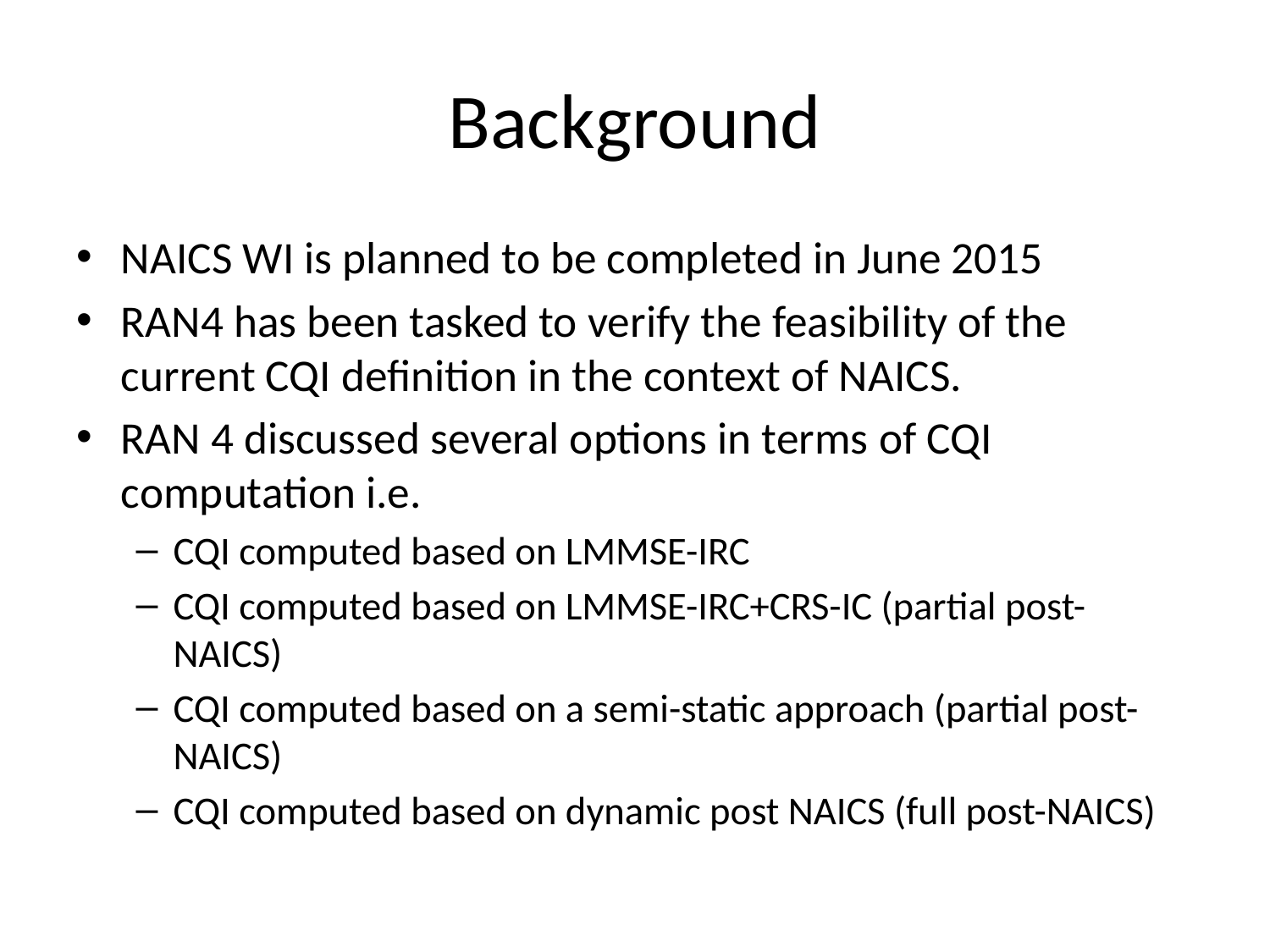

# Background
NAICS WI is planned to be completed in June 2015
RAN4 has been tasked to verify the feasibility of the current CQI definition in the context of NAICS.
RAN 4 discussed several options in terms of CQI computation i.e.
CQI computed based on LMMSE-IRC
CQI computed based on LMMSE-IRC+CRS-IC (partial post-NAICS)
CQI computed based on a semi-static approach (partial post-NAICS)
CQI computed based on dynamic post NAICS (full post-NAICS)